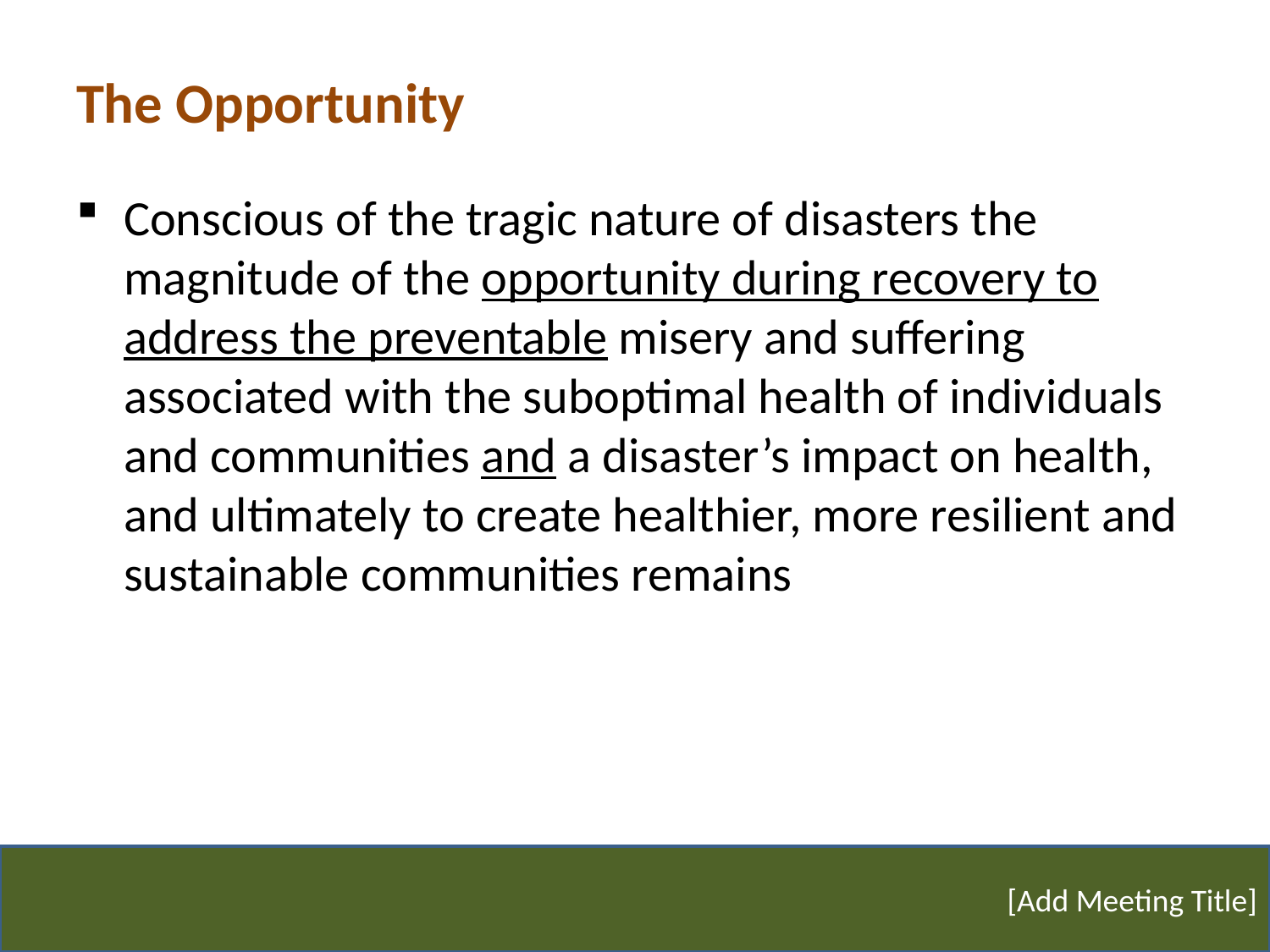

# The Opportunity
Conscious of the tragic nature of disasters the magnitude of the opportunity during recovery to address the preventable misery and suffering associated with the suboptimal health of individuals and communities and a disaster’s impact on health, and ultimately to create healthier, more resilient and sustainable communities remains
[Add Meeting Title]